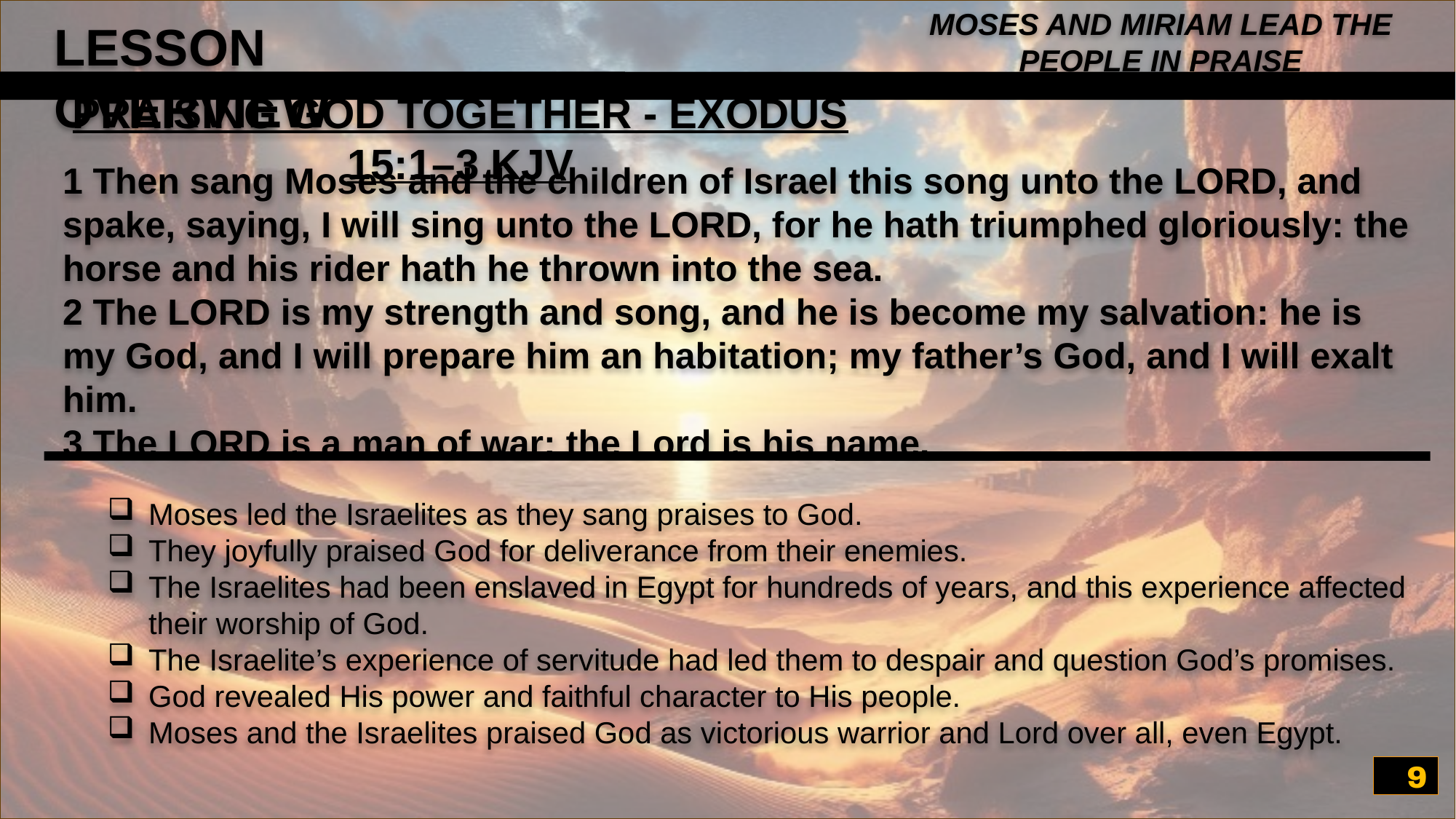

LESSON OVERVIEW
Moses and Miriam Lead the People in Praise

Praising God Together - Exodus 15:1–3 KJV
1 Then sang Moses and the children of Israel this song unto the LORD, and spake, saying, I will sing unto the LORD, for he hath triumphed gloriously: the horse and his rider hath he thrown into the sea.
2 The LORD is my strength and song, and he is become my salvation: he is my God, and I will prepare him an habitation; my father’s God, and I will exalt him.
3 The LORD is a man of war: the Lord is his name.

Moses led the Israelites as they sang praises to God.
They joyfully praised God for deliverance from their enemies.
The Israelites had been enslaved in Egypt for hundreds of years, and this experience affected their worship of God.
The Israelite’s experience of servitude had led them to despair and question God’s promises.
God revealed His power and faithful character to His people.
Moses and the Israelites praised God as victorious warrior and Lord over all, even Egypt.
9